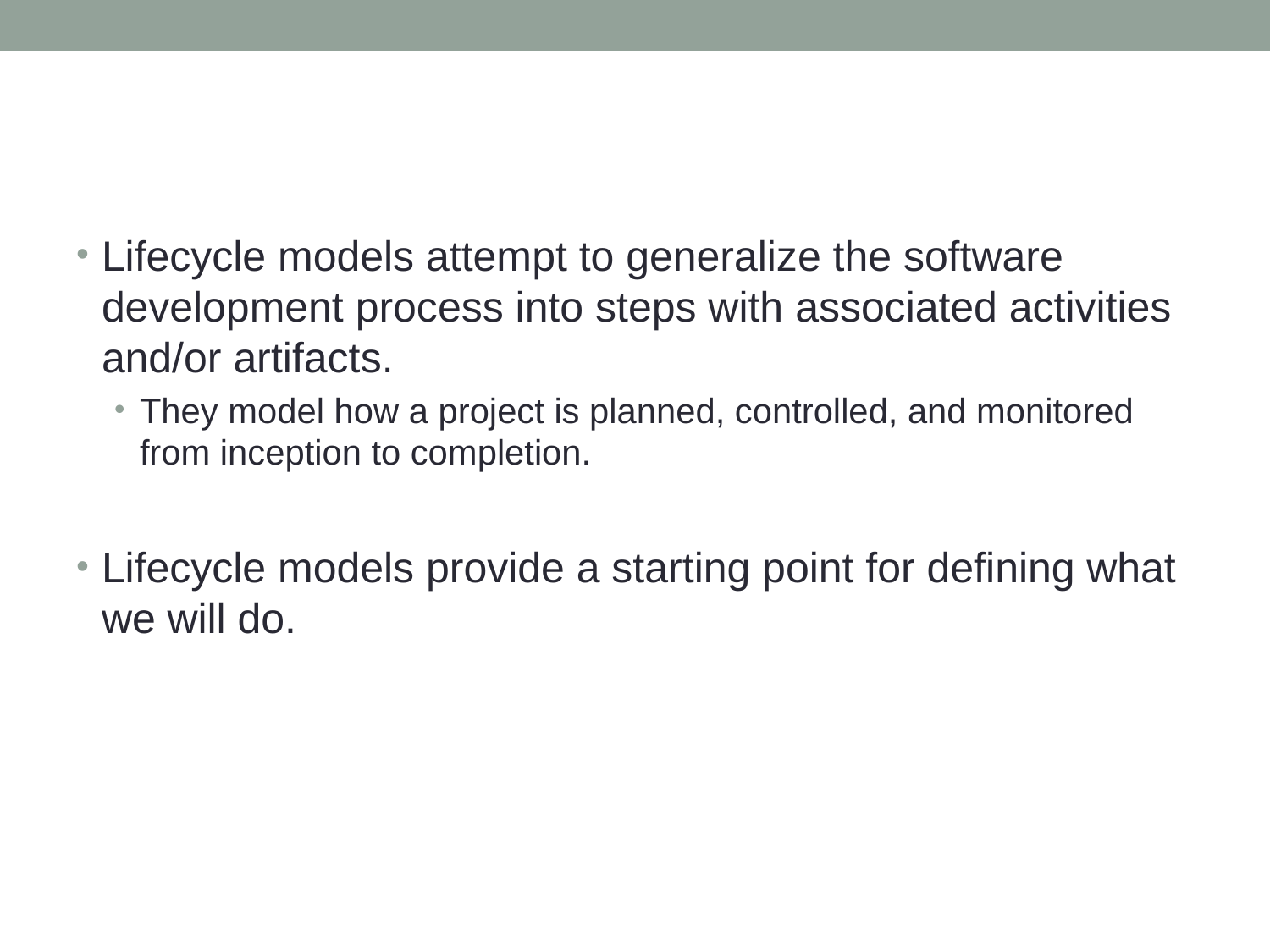

#
Lifecycle models attempt to generalize the software development process into steps with associated activities and/or artifacts.
They model how a project is planned, controlled, and monitored from inception to completion.

Lifecycle models provide a starting point for defining what we will do.